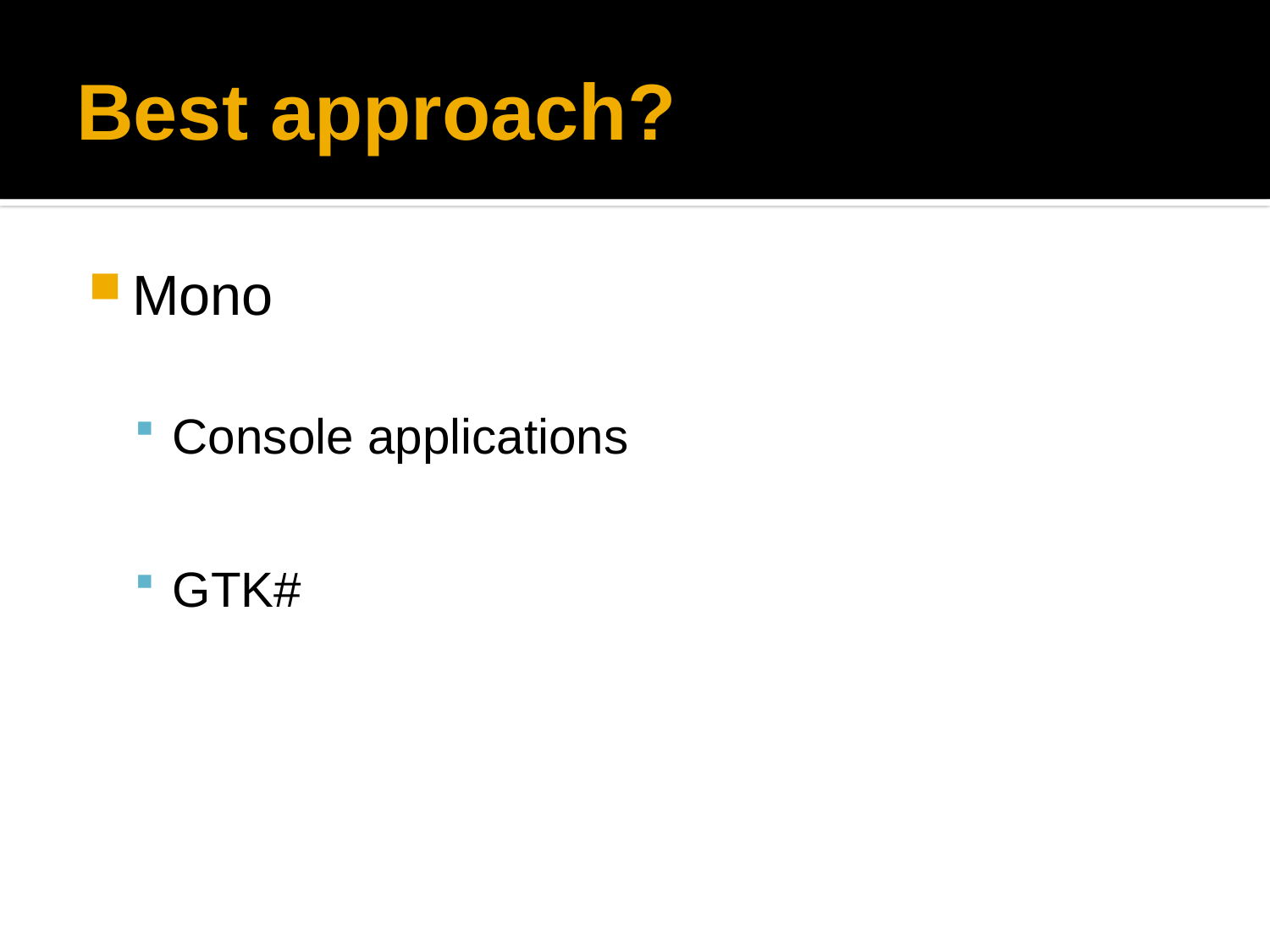

# Best approach?
Mono

Console applications

GTK#